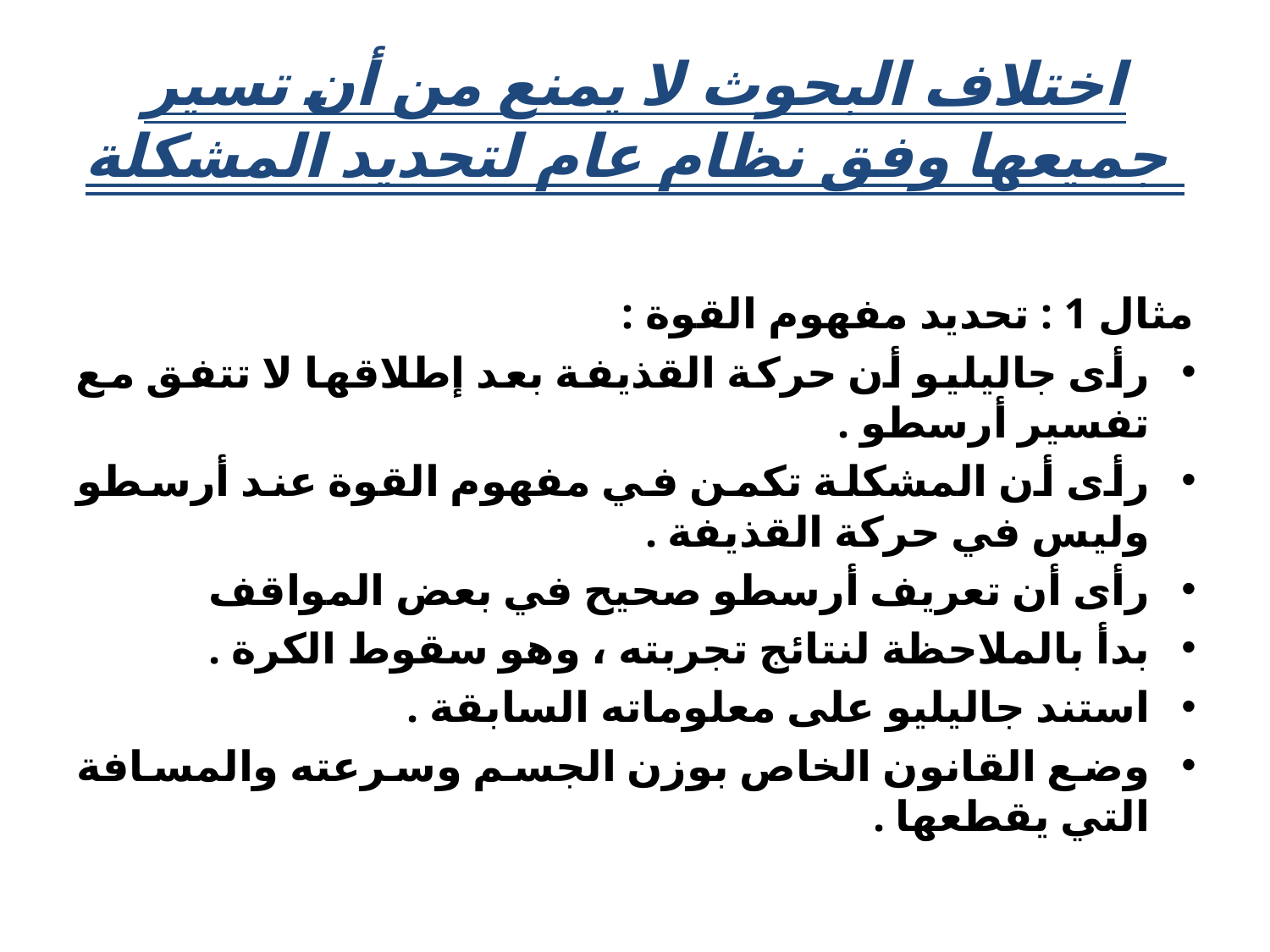

# اختلاف البحوث لا يمنع من أن تسير جميعها وفق نظام عام لتحديد المشكلة

مثال 1 : تحديد مفهوم القوة :
رأى جاليليو أن حركة القذيفة بعد إطلاقها لا تتفق مع تفسير أرسطو .
رأى أن المشكلة تكمن في مفهوم القوة عند أرسطو وليس في حركة القذيفة .
رأى أن تعريف أرسطو صحيح في بعض المواقف
بدأ بالملاحظة لنتائج تجربته ، وهو سقوط الكرة .
استند جاليليو على معلوماته السابقة .
وضع القانون الخاص بوزن الجسم وسرعته والمسافة التي يقطعها .